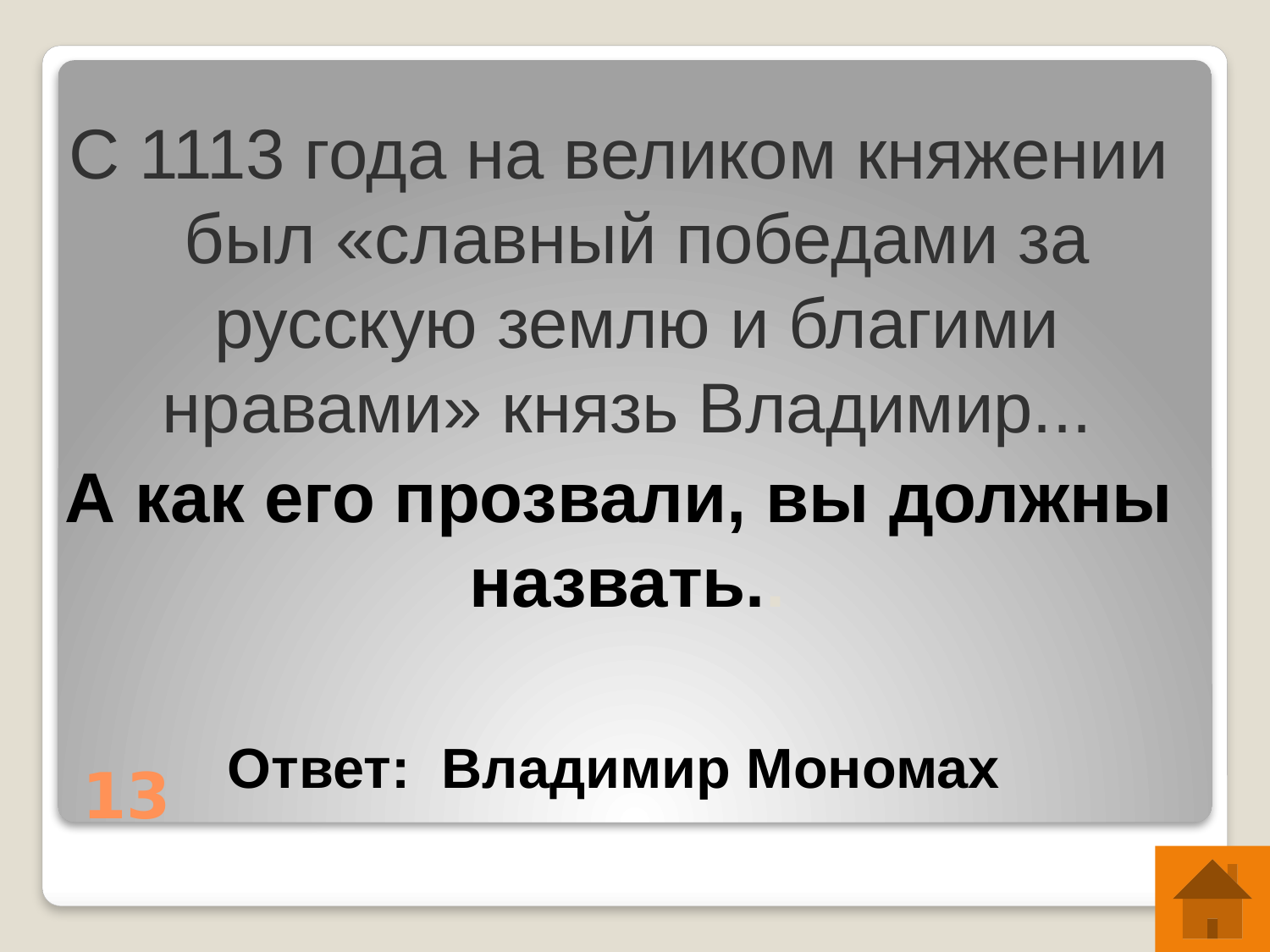

С 1113 года на великом княжении был «славный победами за русскую землю и благими нравами» князь Владимир...
А как его прозвали, вы должны назвать..
# 13
Ответ:  Владимир Мономах